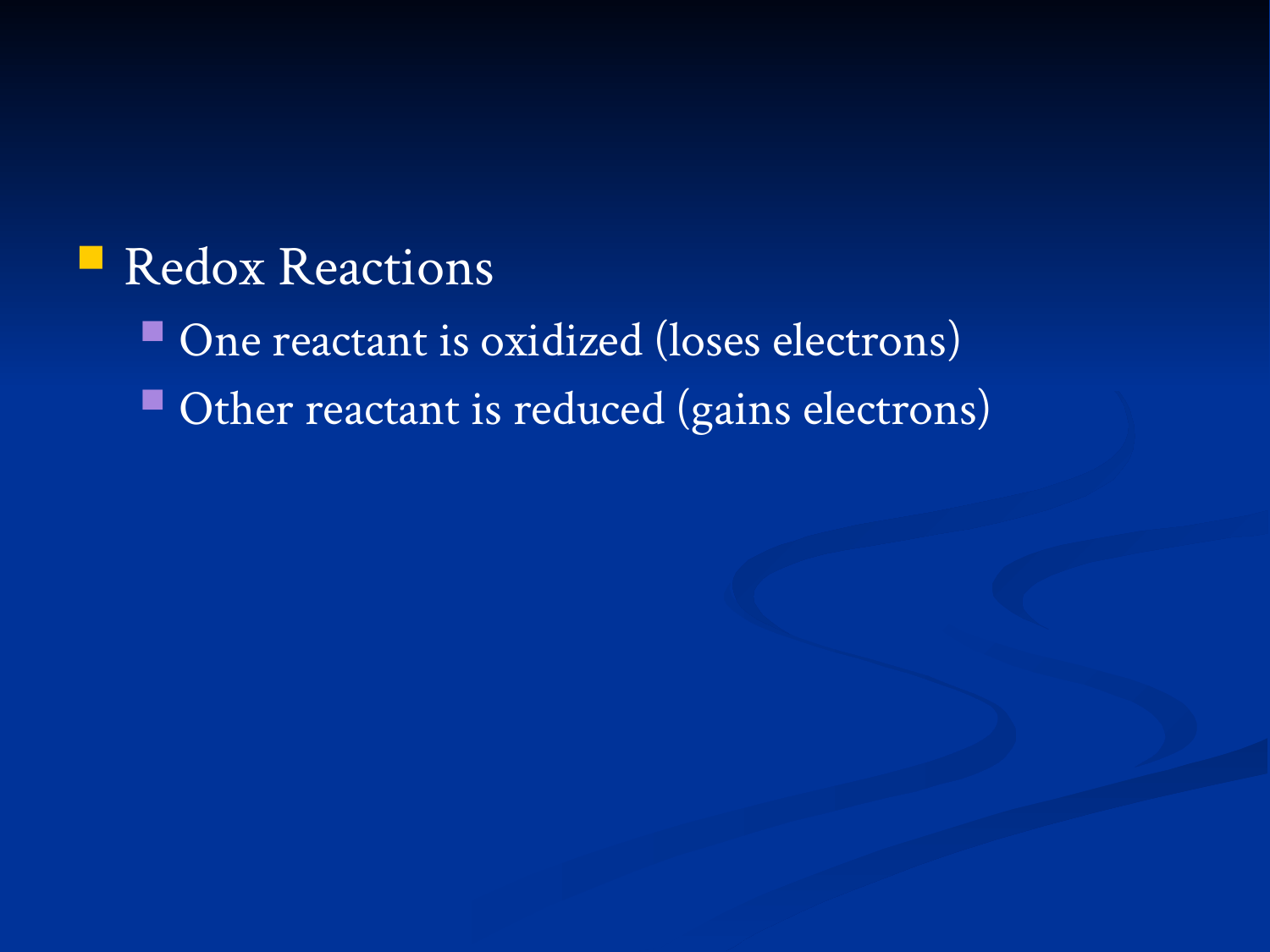

#
Redox Reactions
One reactant is oxidized (loses electrons)
Other reactant is reduced (gains electrons)